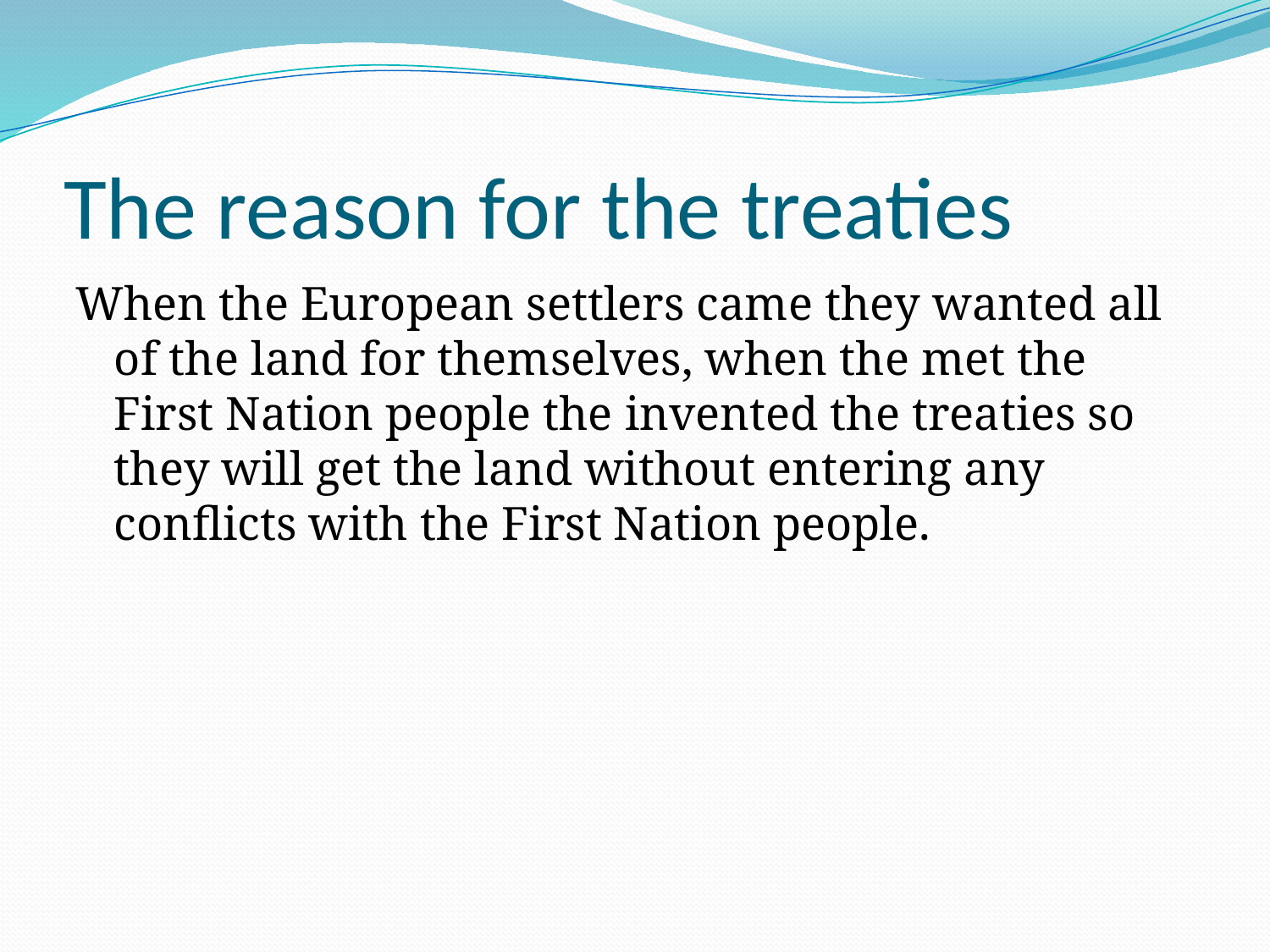

# The reason for the treaties
When the European settlers came they wanted all of the land for themselves, when the met the First Nation people the invented the treaties so they will get the land without entering any conflicts with the First Nation people.